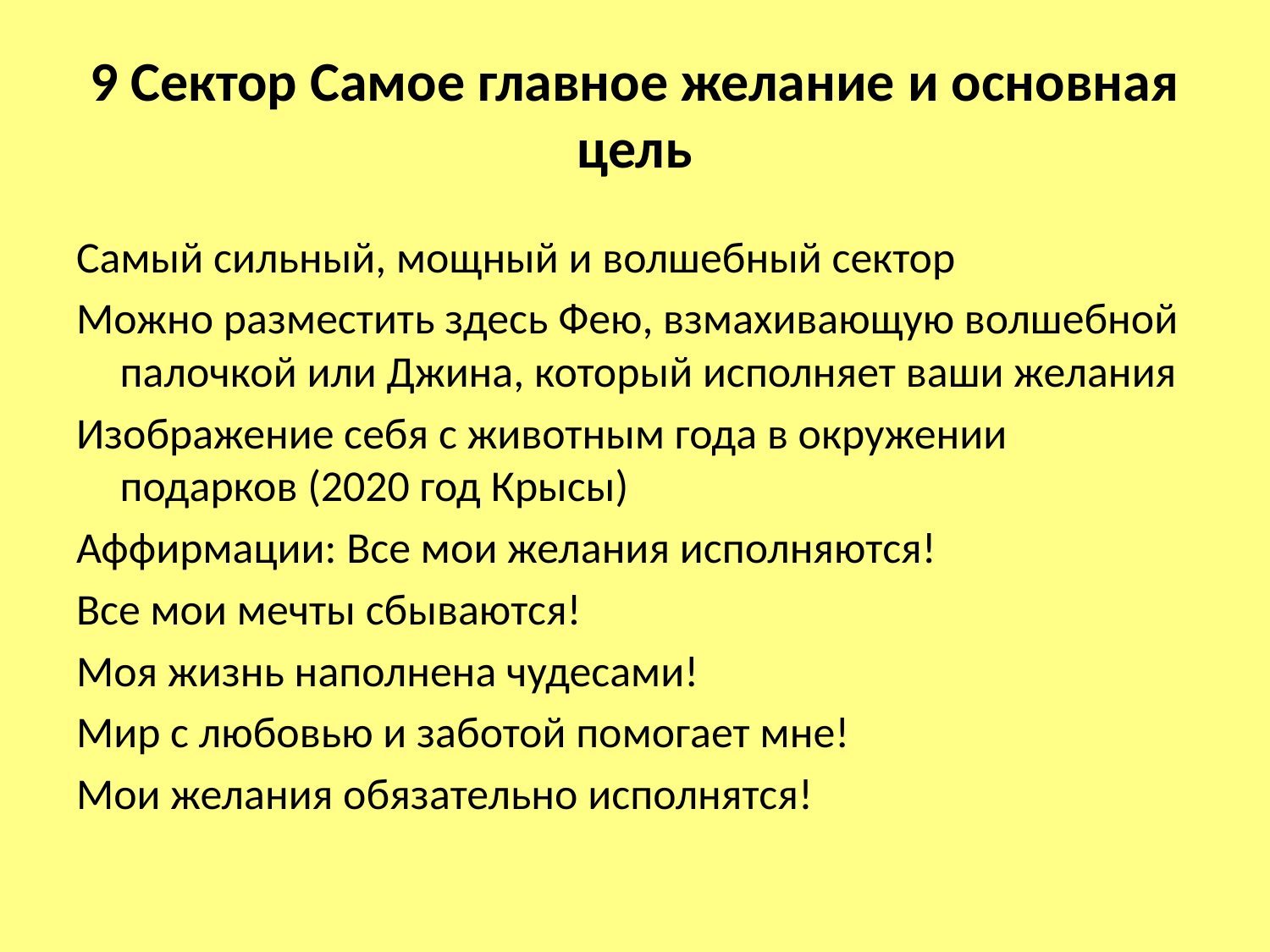

# 9 Сектор Самое главное желание и основная цель
Самый сильный, мощный и волшебный сектор
Можно разместить здесь Фею, взмахивающую волшебной палочкой или Джина, который исполняет ваши желания
Изображение себя с животным года в окружении подарков (2020 год Крысы)
Аффирмации: Все мои желания исполняются!
Все мои мечты сбываются!
Моя жизнь наполнена чудесами!
Мир с любовью и заботой помогает мне!
Мои желания обязательно исполнятся!